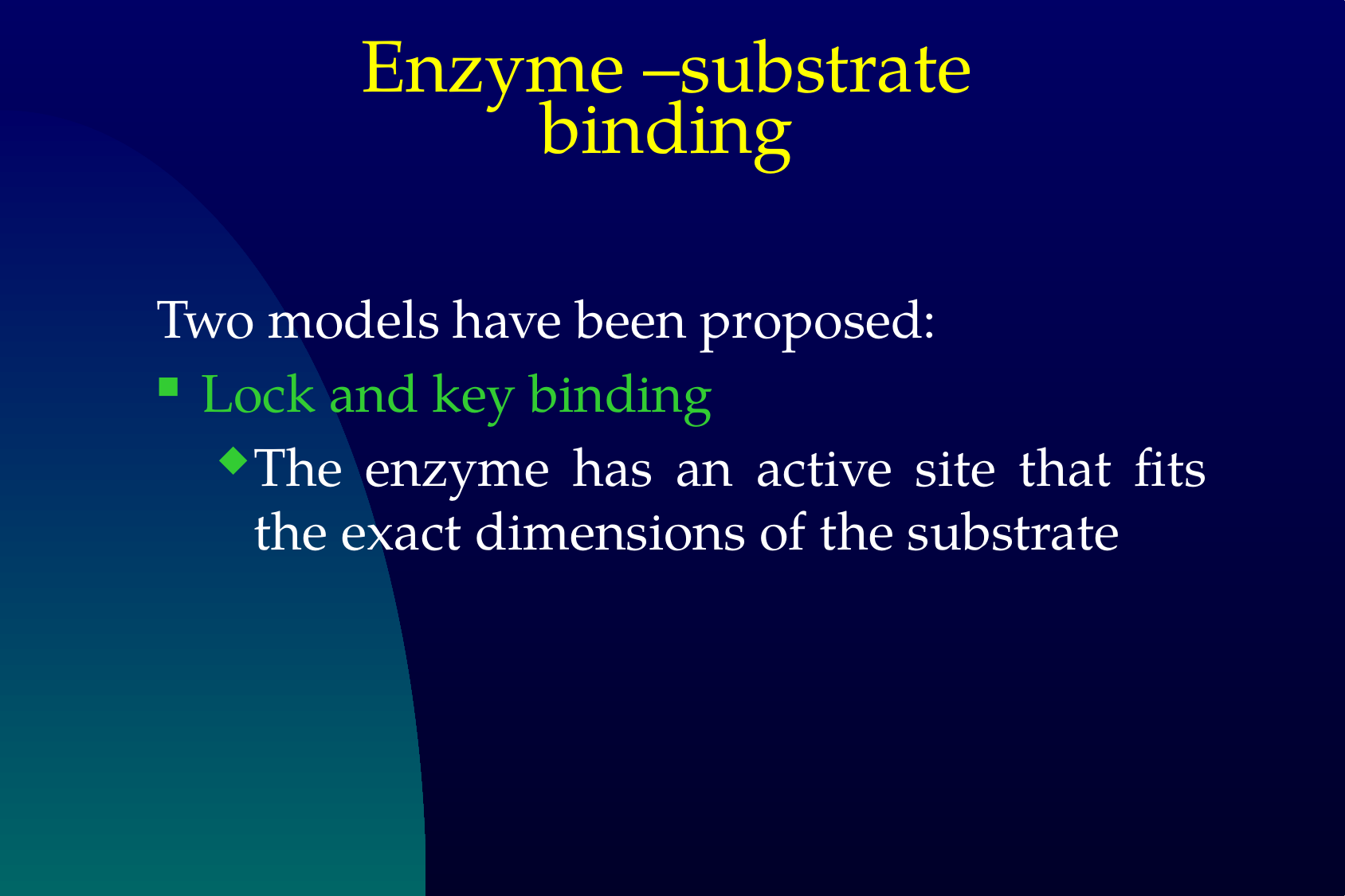

# Enzyme –substrate binding
Two models have been proposed:
Lock and key binding
The enzyme has an active site that fits the exact dimensions of the substrate